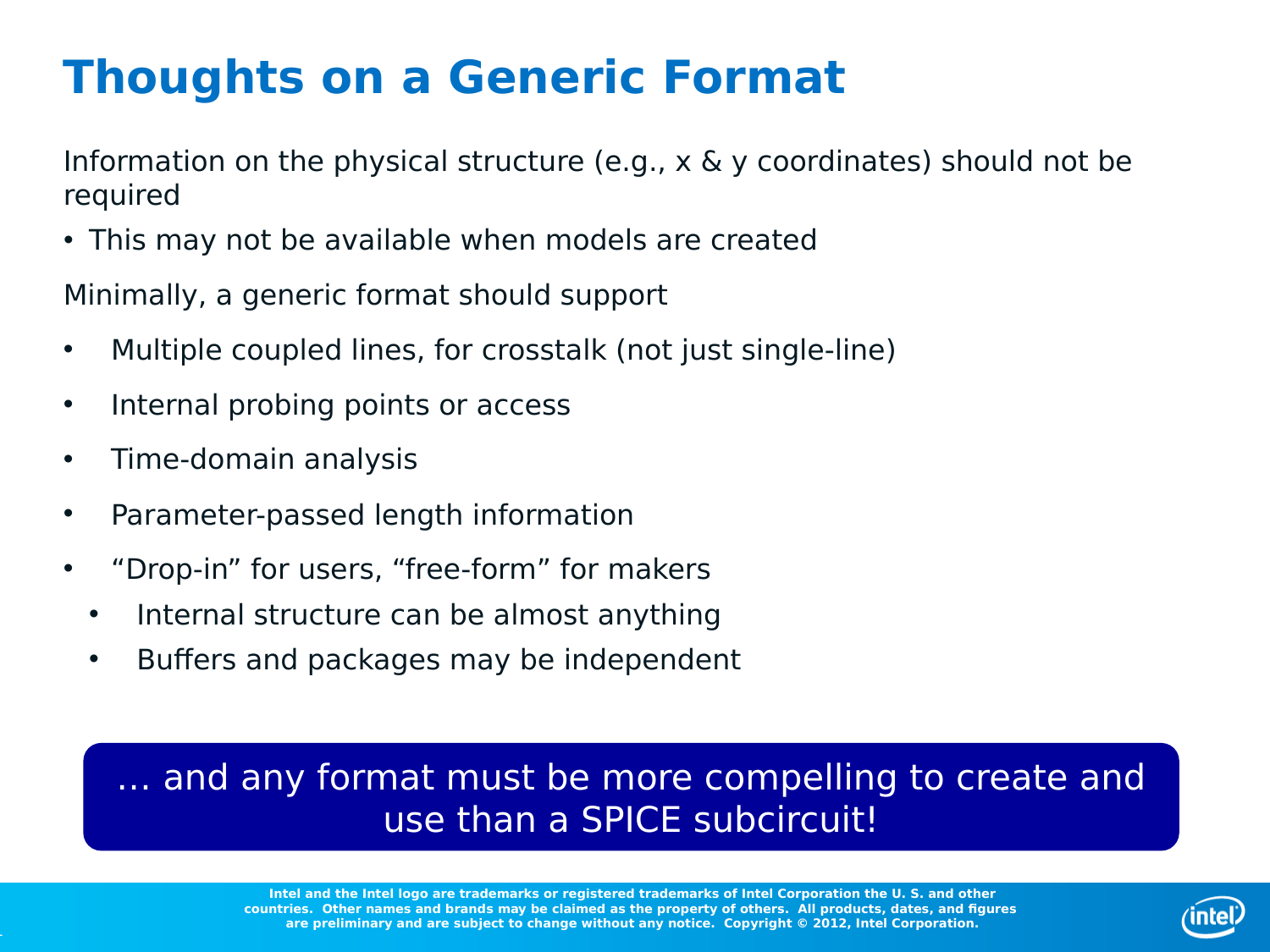

# Thoughts on a Generic Format
Information on the physical structure (e.g., x & y coordinates) should not be required
This may not be available when models are created
Minimally, a generic format should support
Multiple coupled lines, for crosstalk (not just single-line)
Internal probing points or access
Time-domain analysis
Parameter-passed length information
“Drop-in” for users, “free-form” for makers
Internal structure can be almost anything
Buffers and packages may be independent

… and any format must be more compelling to create and use than a SPICE subcircuit!